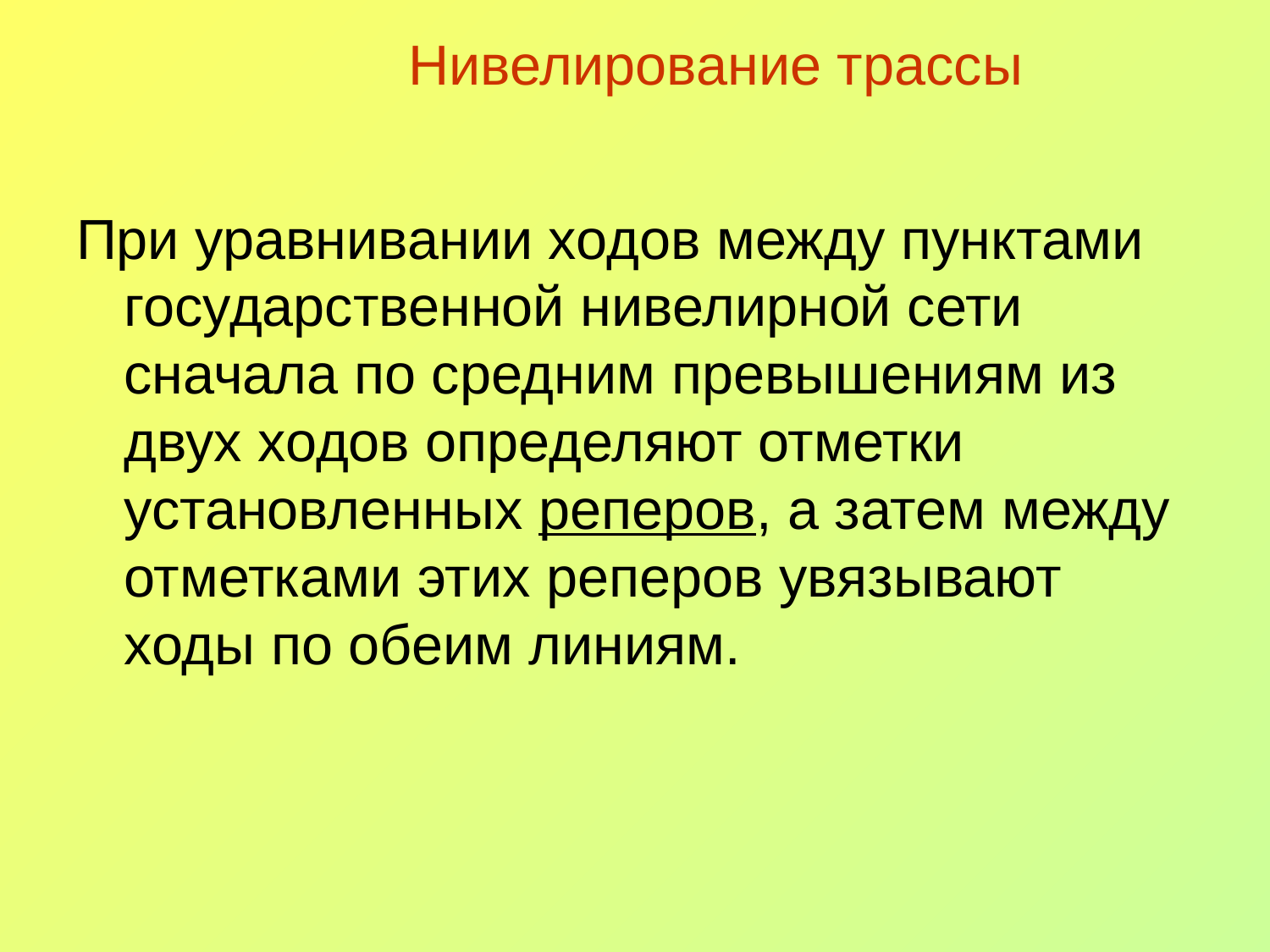

Нивелирование трассы
При уравнивании ходов между пунктами государственной нивелирной сети сначала по средним превышениям из двух ходов определяют отметки установленных реперов, а затем между отметками этих реперов увязывают ходы по обеим линиям.